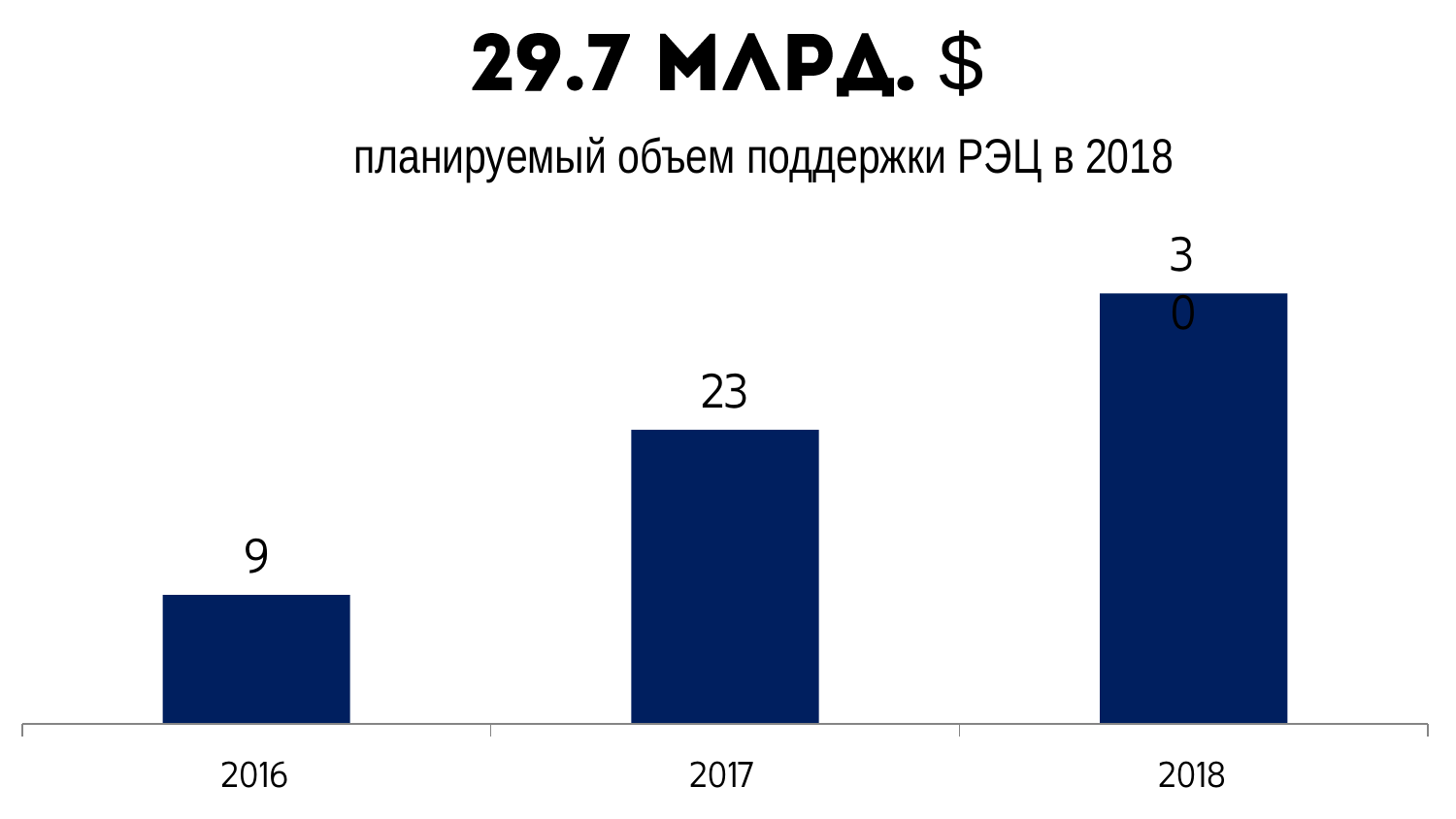

$

# планируемый объем поддержки РЭЦ в 2018
30

23

9

2016
2017
2018